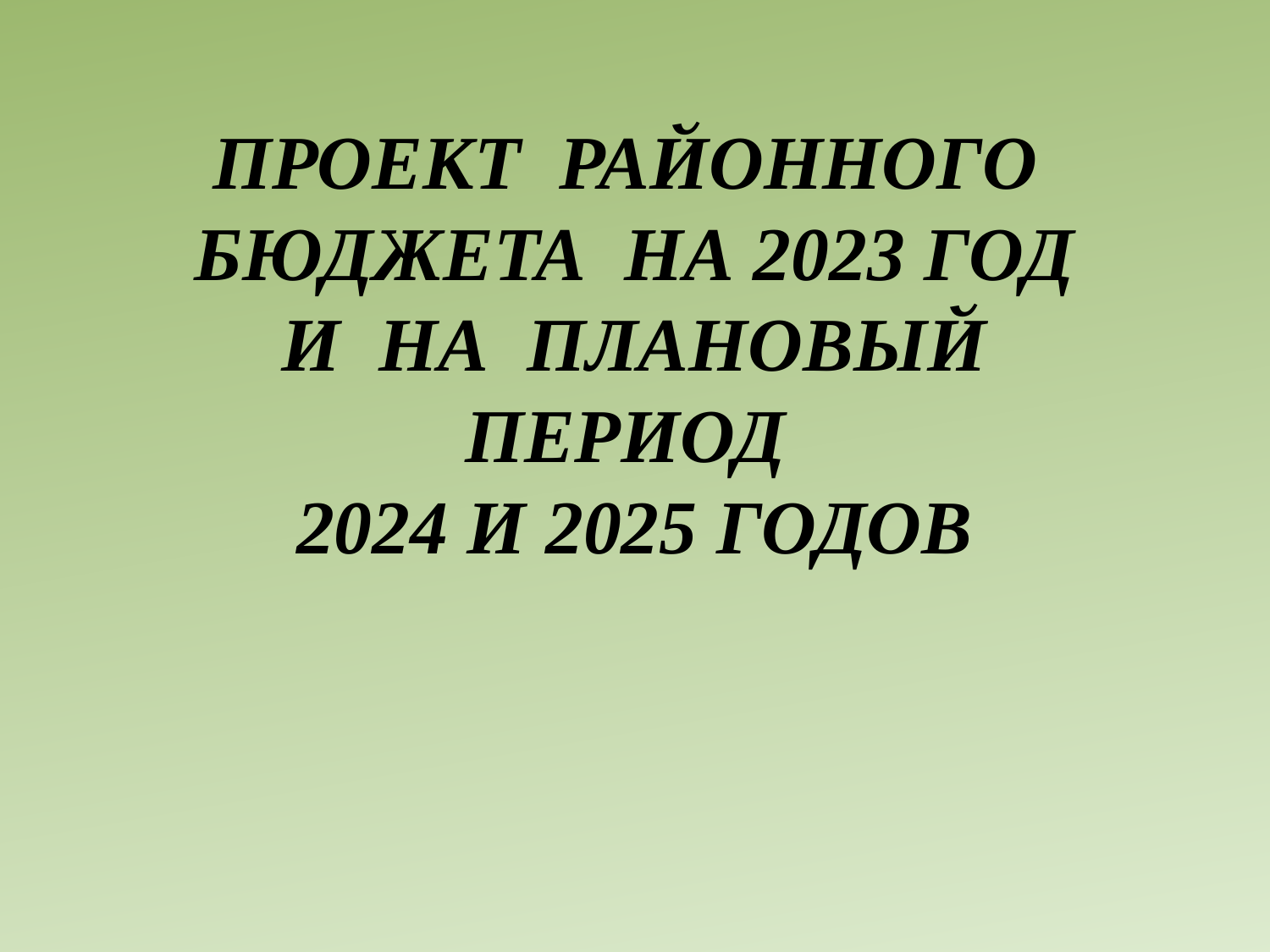

# Проект  районного  бюджета  на 2023 год и  на  плановый  период 2024 и 2025 годов